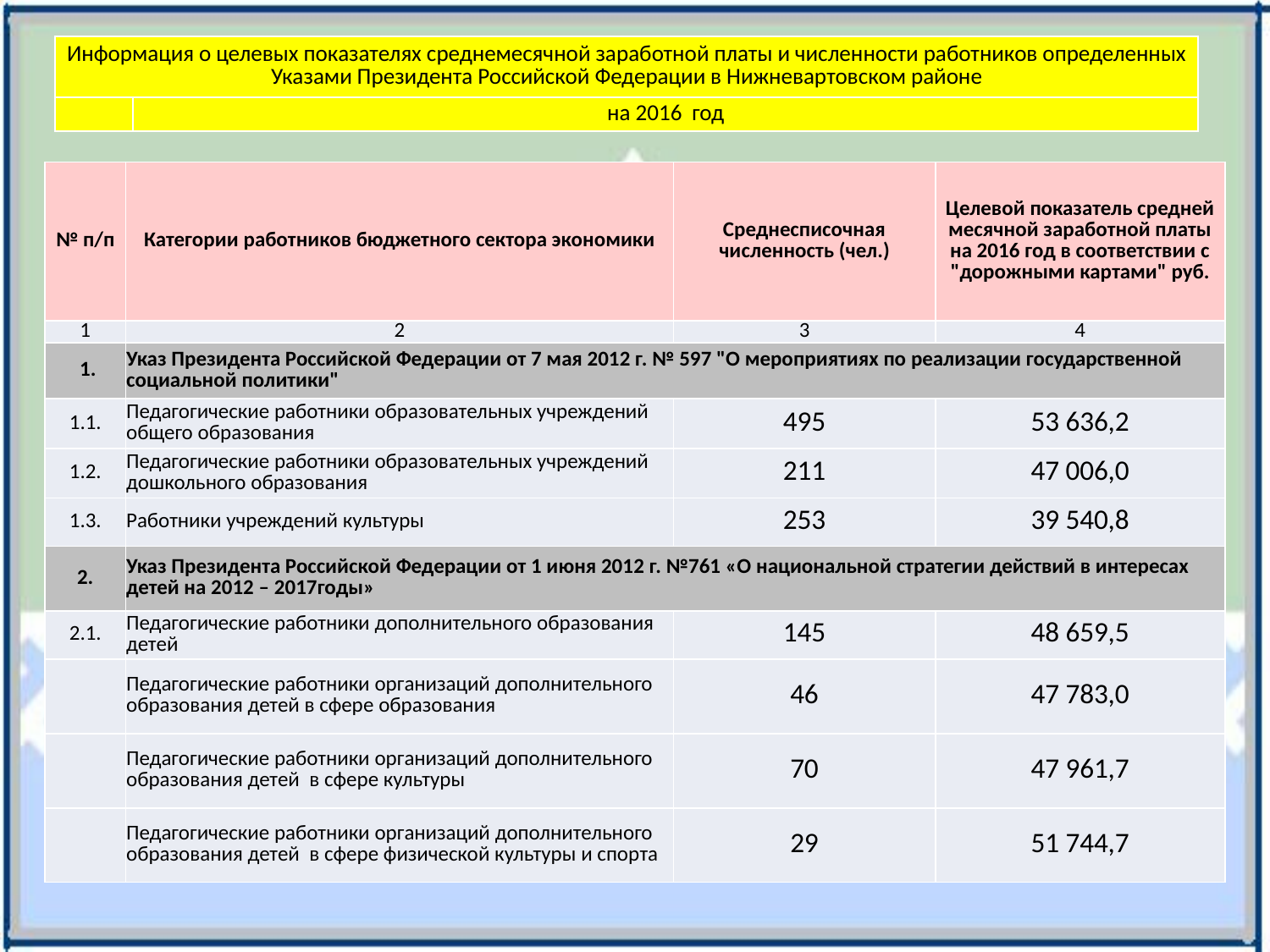

| Информация о целевых показателях среднемесячной заработной платы и численности работников определенных Указами Президента Российской Федерации в Нижневартовском районе |  |
| --- | --- |
|  | на 2016 год |
| № п/п | Категории работников бюджетного сектора экономики | Среднесписочная численность (чел.) | Целевой показатель средней месячной заработной платы на 2016 год в соответствии с "дорожными картами" руб. |
| --- | --- | --- | --- |
| 1 | 2 | 3 | 4 |
| 1. | Указ Президента Российской Федерации от 7 мая 2012 г. № 597 "О мероприятиях по реализации государственной социальной политики" |  |  |
| 1.1. | Педагогические работники образовательных учреждений общего образования | 495 | 53 636,2 |
| 1.2. | Педагогические работники образовательных учреждений дошкольного образования | 211 | 47 006,0 |
| 1.3. | Работники учреждений культуры | 253 | 39 540,8 |
| 2. | Указ Президента Российской Федерации от 1 июня 2012 г. №761 «О национальной стратегии действий в интересах детей на 2012 – 2017годы» |  |  |
| 2.1. | Педагогические работники дополнительного образования детей | 145 | 48 659,5 |
|  | Педагогические работники организаций дополнительного образования детей в сфере образования | 46 | 47 783,0 |
|  | Педагогические работники организаций дополнительного образования детей в сфере культуры | 70 | 47 961,7 |
|  | Педагогические работники организаций дополнительного образования детей в сфере физической культуры и спорта | 29 | 51 744,7 |